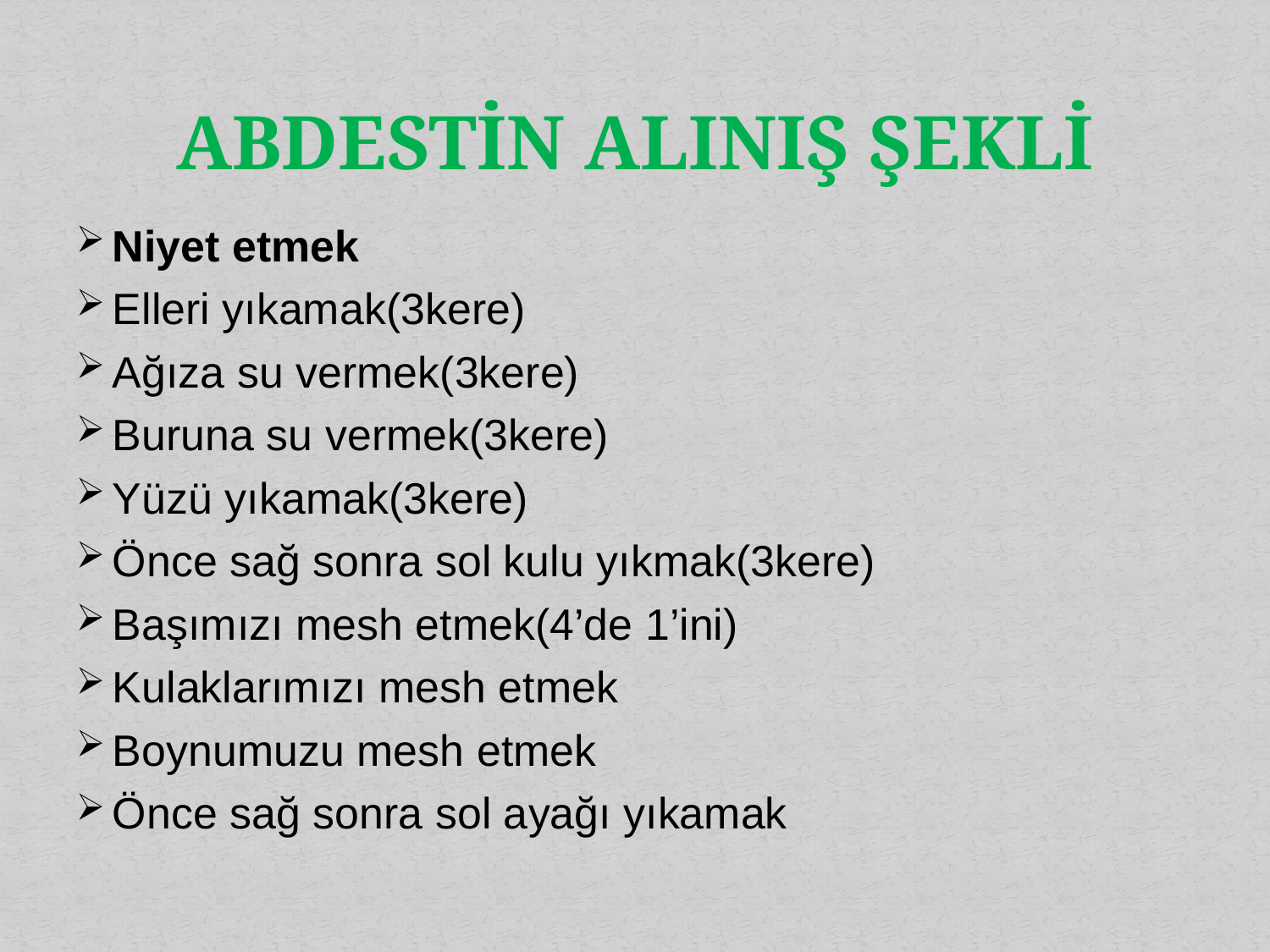

# ABDESTİN ALINIŞ ŞEKLİ
Niyet etmek
Elleri yıkamak(3kere)
Ağıza su vermek(3kere)
Buruna su vermek(3kere)
Yüzü yıkamak(3kere)
Önce sağ sonra sol kulu yıkmak(3kere)
Başımızı mesh etmek(4’de 1’ini)
Kulaklarımızı mesh etmek
Boynumuzu mesh etmek
Önce sağ sonra sol ayağı yıkamak